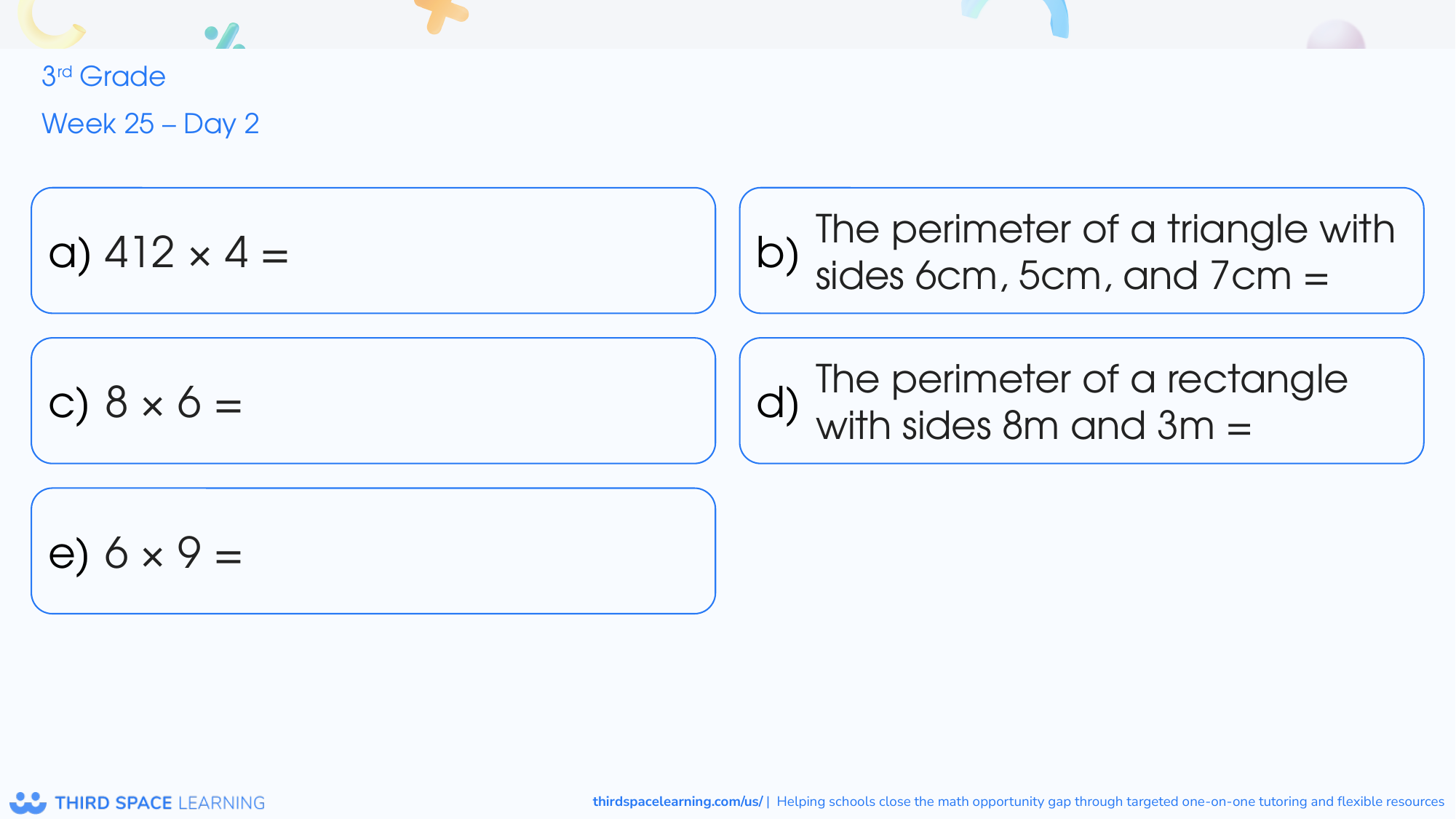

3rd Grade
Week 25 – Day 2
412 × 4 =
The perimeter of a triangle with sides 6cm, 5cm, and 7cm =
8 × 6 =
The perimeter of a rectangle with sides 8m and 3m =
6 × 9 =